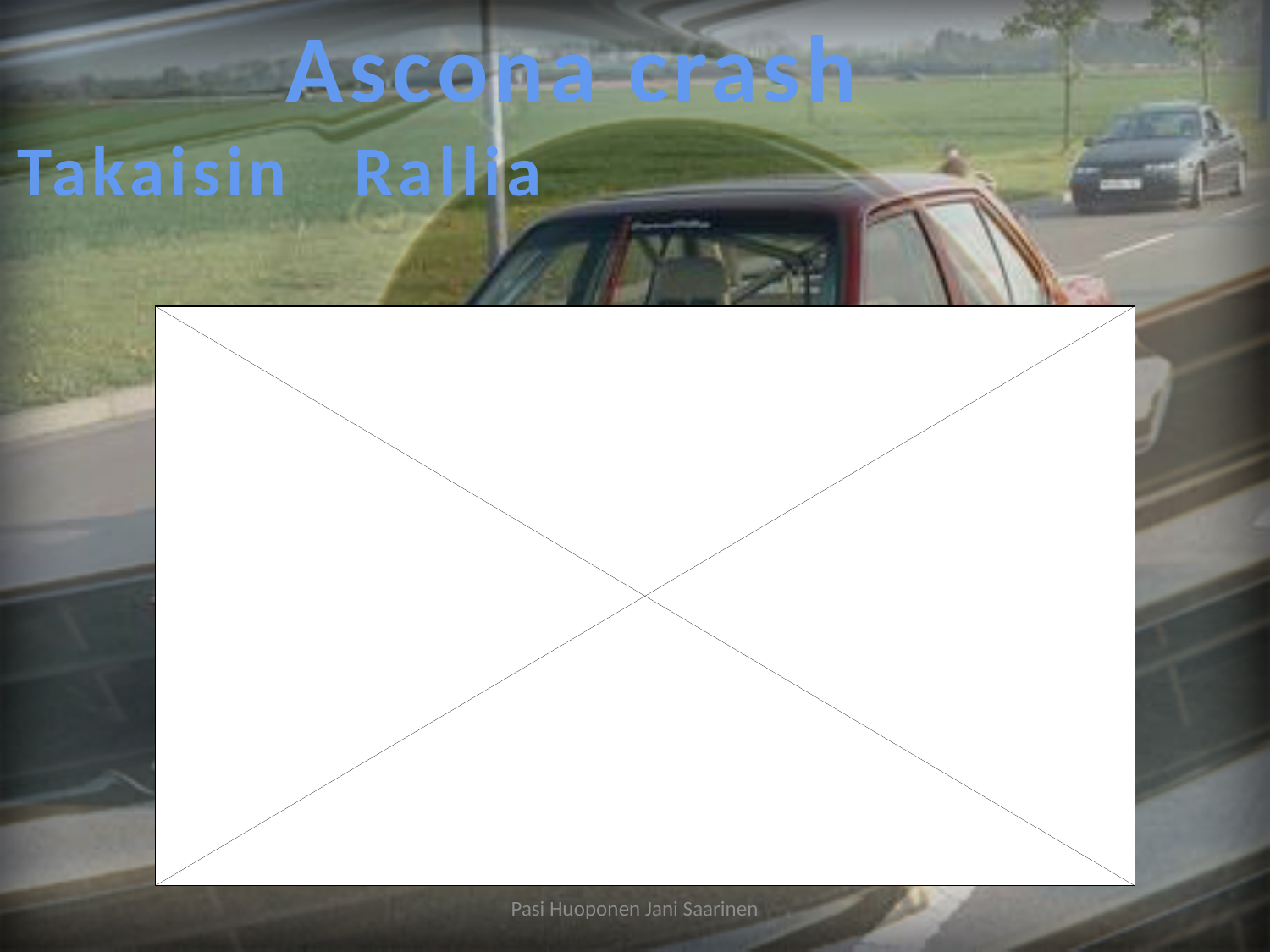

Ascona crash
Takaisin
Rallia
Pasi Huoponen Jani Saarinen